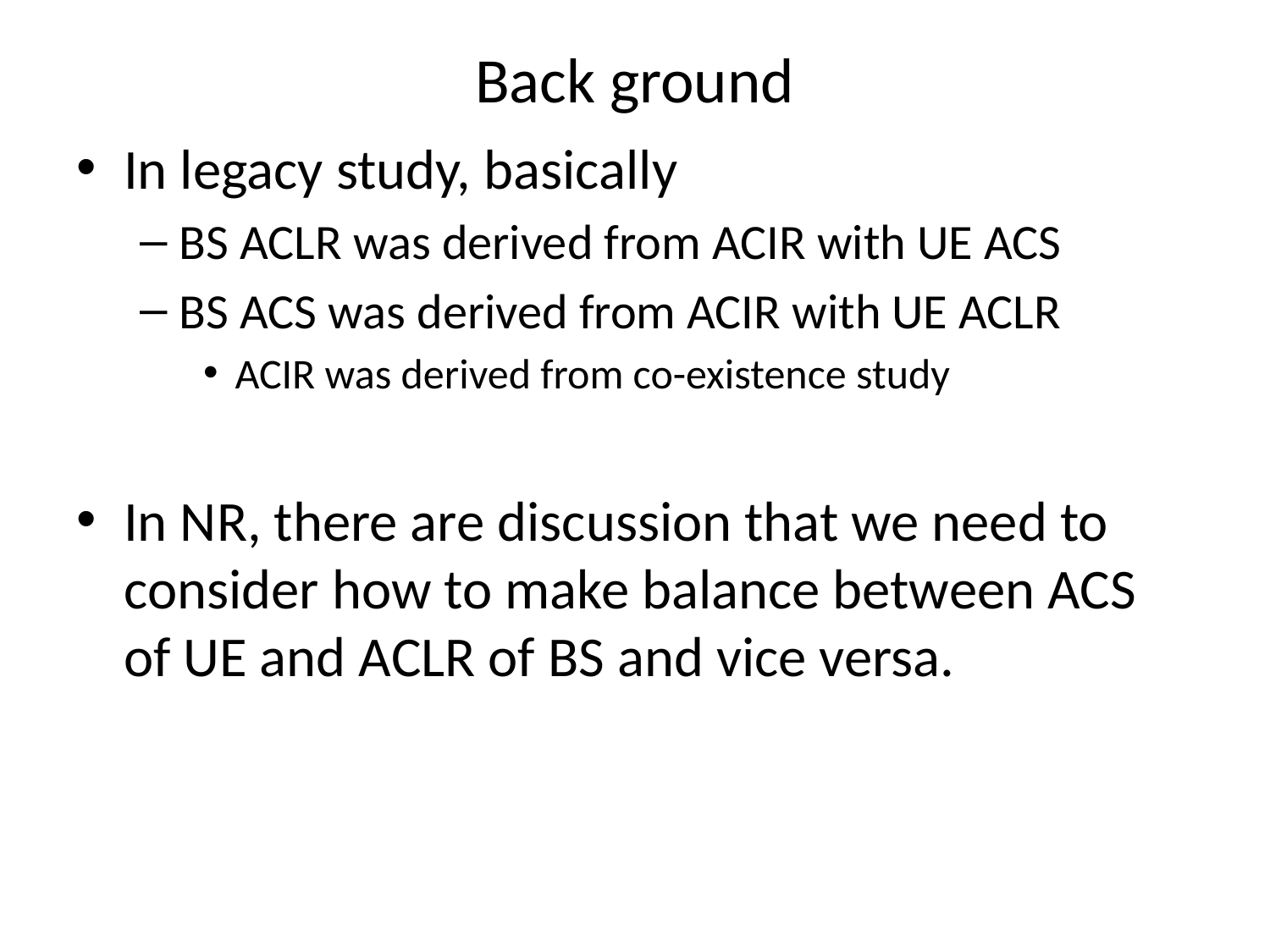

# Back ground
In legacy study, basically
BS ACLR was derived from ACIR with UE ACS
BS ACS was derived from ACIR with UE ACLR
ACIR was derived from co-existence study

In NR, there are discussion that we need to consider how to make balance between ACS of UE and ACLR of BS and vice versa.